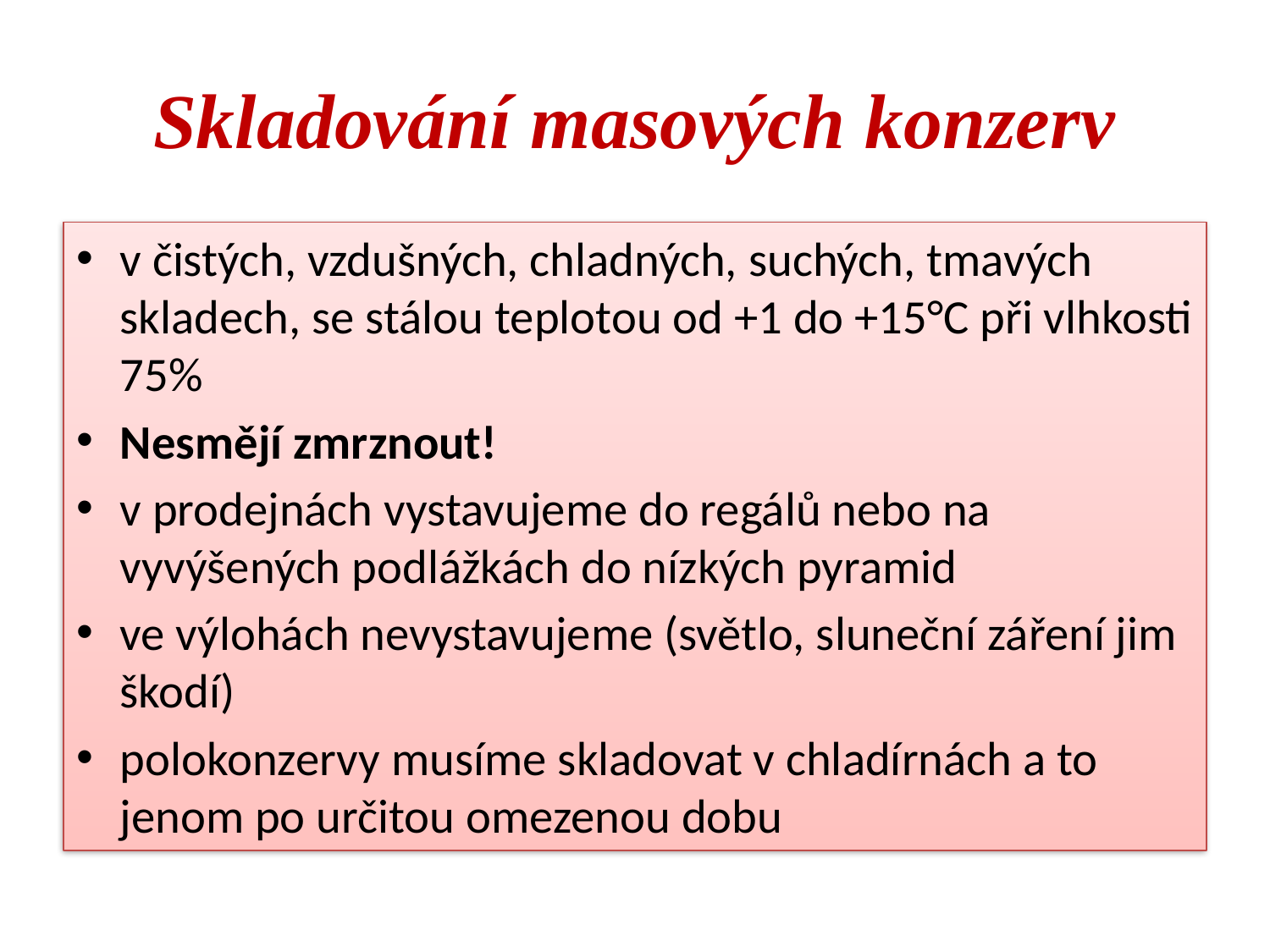

# Skladování masových konzerv
v čistých, vzdušných, chladných, suchých, tmavých skladech, se stálou teplotou od +1 do +15°C při vlhkosti 75%
Nesmějí zmrznout!
v prodejnách vystavujeme do regálů nebo na vyvýšených podlážkách do nízkých pyramid
ve výlohách nevystavujeme (světlo, sluneční záření jim škodí)
polokonzervy musíme skladovat v chladírnách a to jenom po určitou omezenou dobu